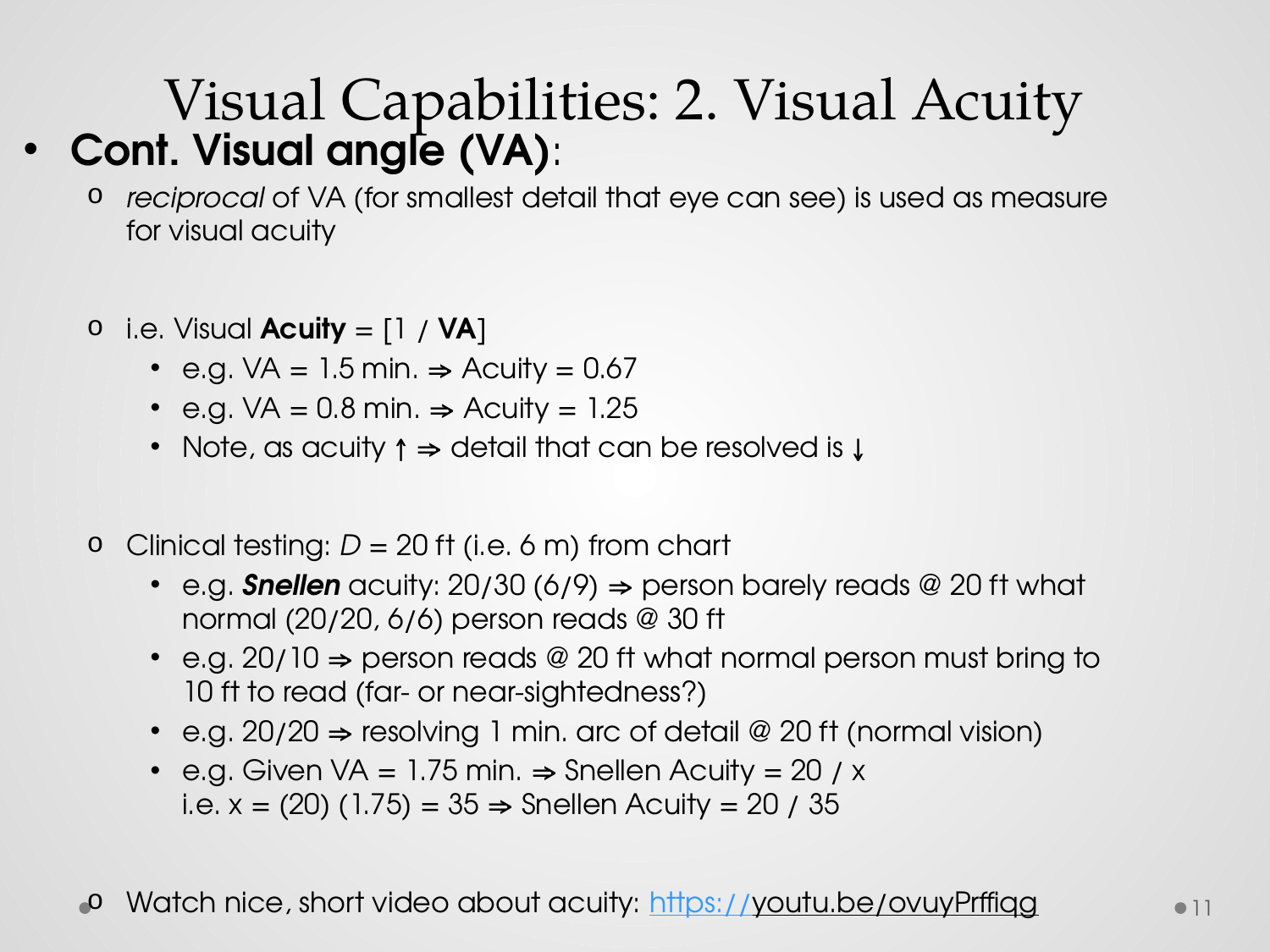

# Visual Capabilities: 2. Visual Acuity

Cont. Visual angle (VA):
reciprocal of VA (for smallest detail that eye can see) is used as measure for visual acuity

i.e. Visual Acuity = [1 / VA]
e.g. VA = 1.5 min. ⇒ Acuity = 0.67
e.g. VA = 0.8 min. ⇒ Acuity = 1.25
Note, as acuity ↑ ⇒ detail that can be resolved is ↓

Clinical testing: D = 20 ft (i.e. 6 m) from chart
e.g. Snellen acuity: 20/30 (6/9) ⇒ person barely reads @ 20 ft what normal (20/20, 6/6) person reads @ 30 ft
e.g. 20/10 ⇒ person reads @ 20 ft what normal person must bring to 10 ft to read (far- or near-sightedness?)
e.g. 20/20 ⇒ resolving 1 min. arc of detail @ 20 ft (normal vision)
e.g. Given VA = 1.75 min. ⇒ Snellen Acuity = 20 / x
i.e. x = (20) (1.75) = 35 ⇒ Snellen Acuity = 20 / 35

Watch nice, short video about acuity: https://youtu.be/ovuyPrffiqg
11